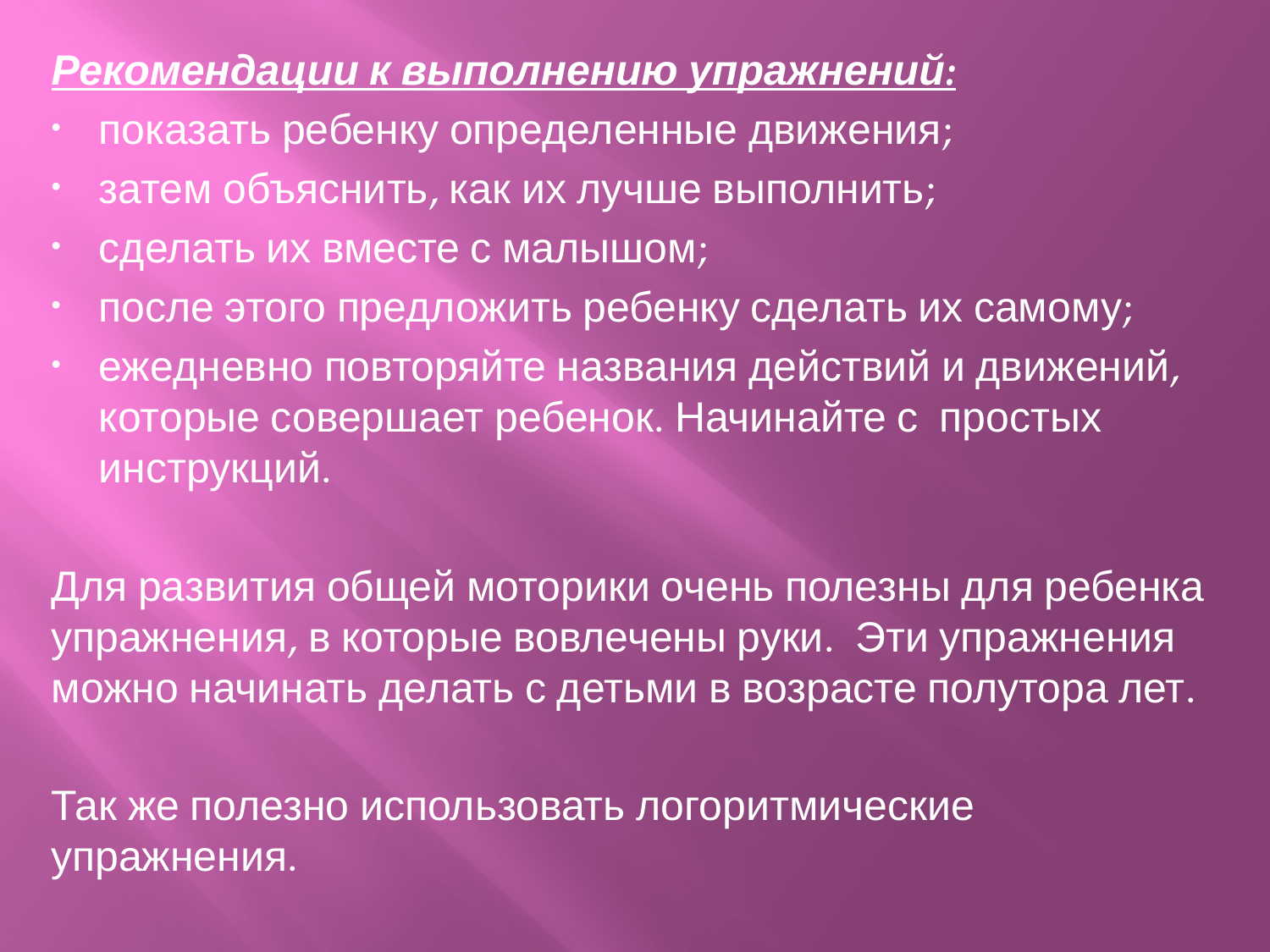

Рекомендации к выполнению упражнений:
показать ребенку определенные движения;
затем объяснить, как их лучше выполнить;
сделать их вместе с малышом;
после этого предложить ребенку сделать их самому;
ежедневно повторяйте названия действий и движений, которые совершает ребенок. Начинайте с  простых инструкций.

Для развития общей моторики очень полезны для ребенка упражнения, в которые вовлечены руки.  Эти упражнения можно начинать делать с детьми в возрасте полутора лет.

Так же полезно использовать логоритмические упражнения.